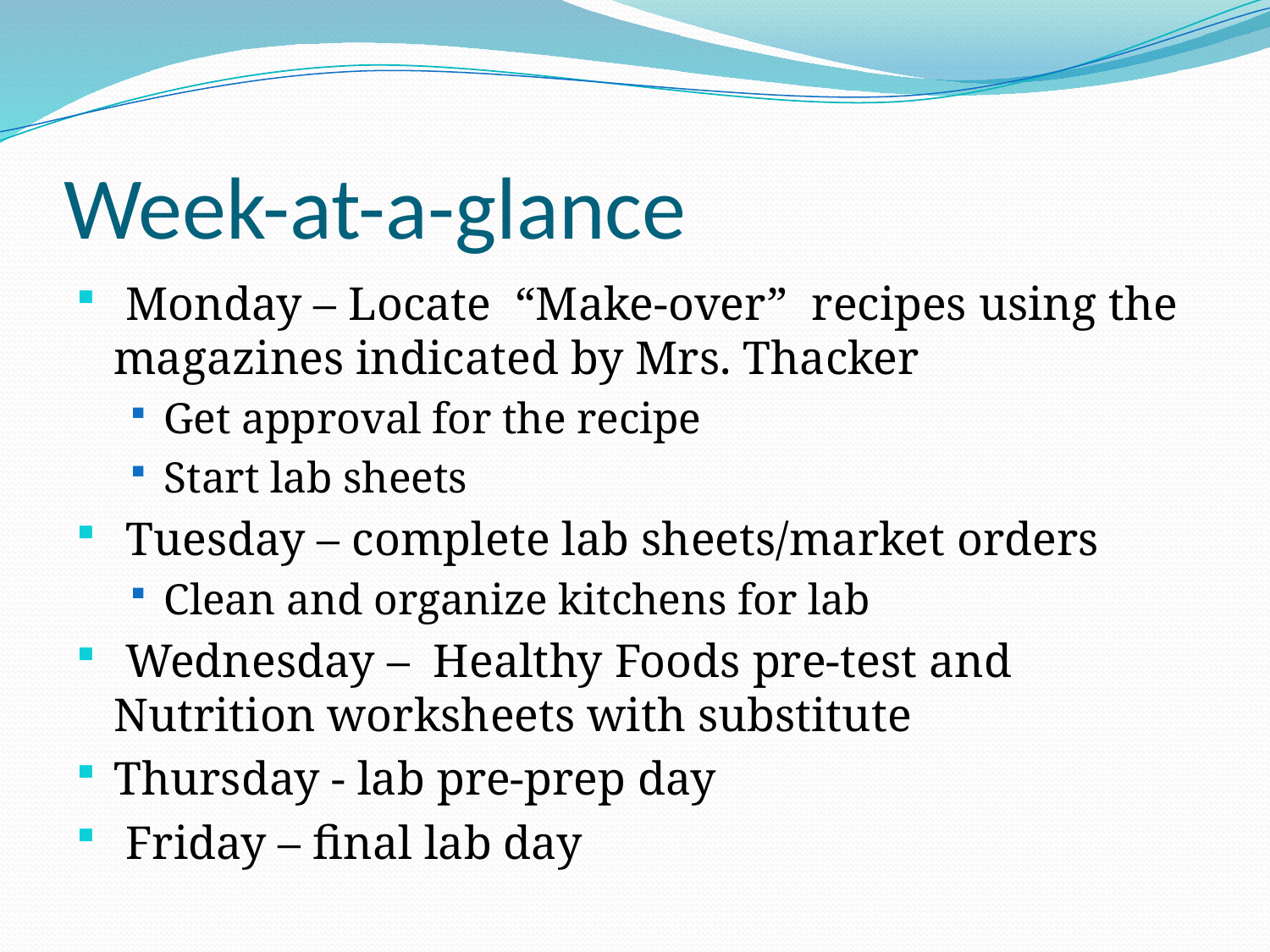

# Week-at-a-glance
 Monday – Locate  “Make-over”  recipes using the magazines indicated by Mrs. Thacker
Get approval for the recipe
Start lab sheets
 Tuesday – complete lab sheets/market orders
Clean and organize kitchens for lab
 Wednesday –  Healthy Foods pre-test and Nutrition worksheets with substitute
Thursday - lab pre-prep day
 Friday – final lab day